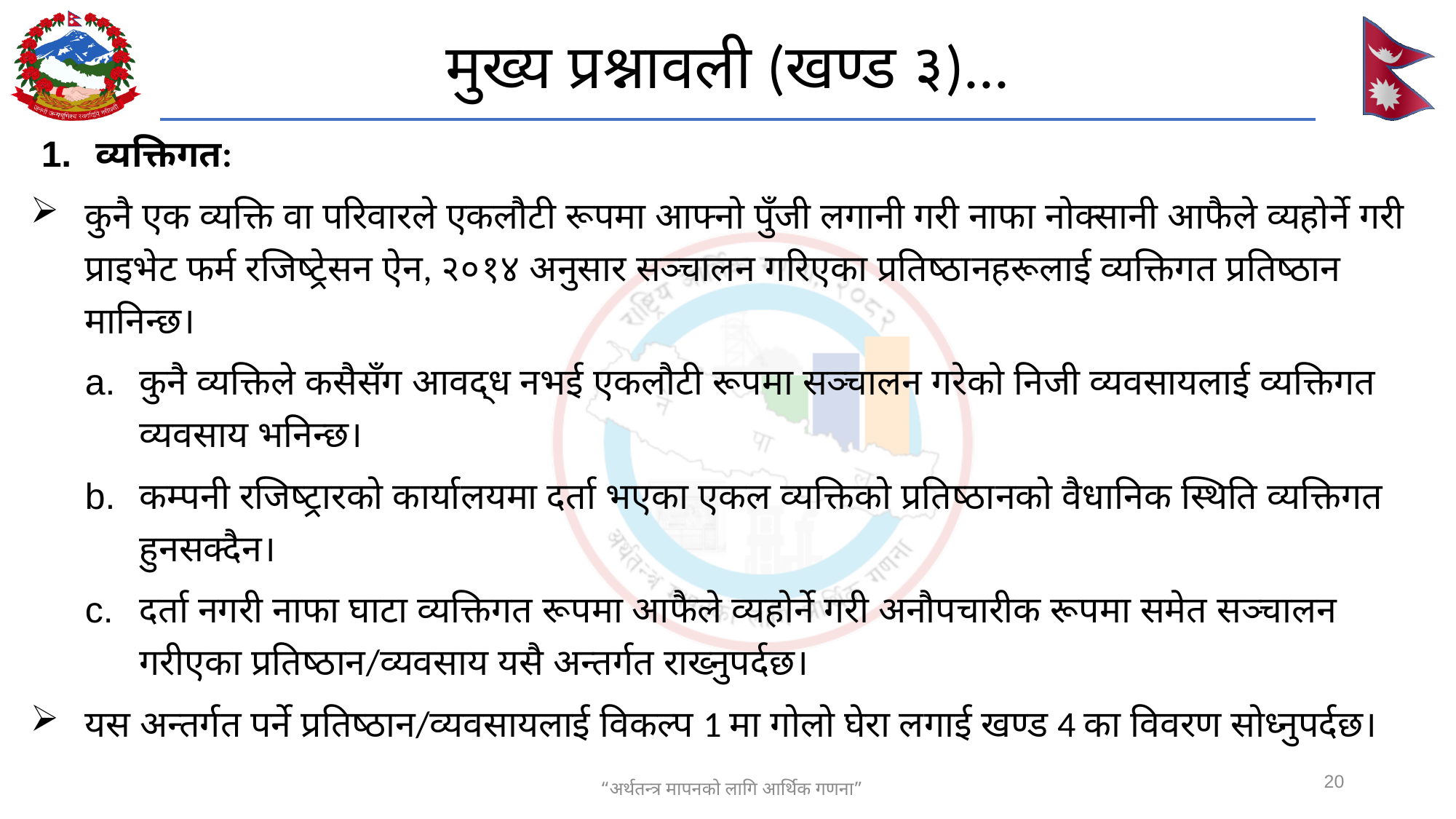

# मुख्य प्रश्नावली (खण्ड ३)...
व्यक्तिगत:
कुनै एक व्यक्ति वा परिवारले एकलौटी रूपमा आफ्नो पुँजी लगानी गरी नाफा नोक्सानी आफैले व्यहोर्ने गरी प्राइभेट फर्म रजिष्ट्रेसन ऐन, २०१४ अनुसार सञ्चालन गरिएका प्रतिष्ठानहरूलाई व्यक्तिगत प्रतिष्ठान मानिन्छ।
कुनै व्यक्तिले कसैसँग आवद्ध नभई एकलौटी रूपमा सञ्चालन गरेको निजी व्यवसायलाई व्यक्तिगत व्यवसाय भनिन्छ।
कम्पनी रजिष्ट्रारको कार्यालयमा दर्ता भएका एकल व्यक्तिको प्रतिष्ठानको वैधानिक स्थिति व्यक्तिगत हुनसक्दैन।
दर्ता नगरी नाफा घाटा व्यक्तिगत रूपमा आफैले व्यहोर्ने गरी अनौपचारीक रूपमा समेत सञ्चालन गरीएका प्रतिष्ठान/व्यवसाय यसै अन्तर्गत राख्नुपर्दछ।
यस अन्तर्गत पर्ने प्रतिष्ठान/व्यवसायलाई विकल्प 1 मा गोलो घेरा लगाई खण्ड 4 का विवरण सोध्नुपर्दछ।

20
“अर्थतन्त्र मापनको लागि आर्थिक गणना”